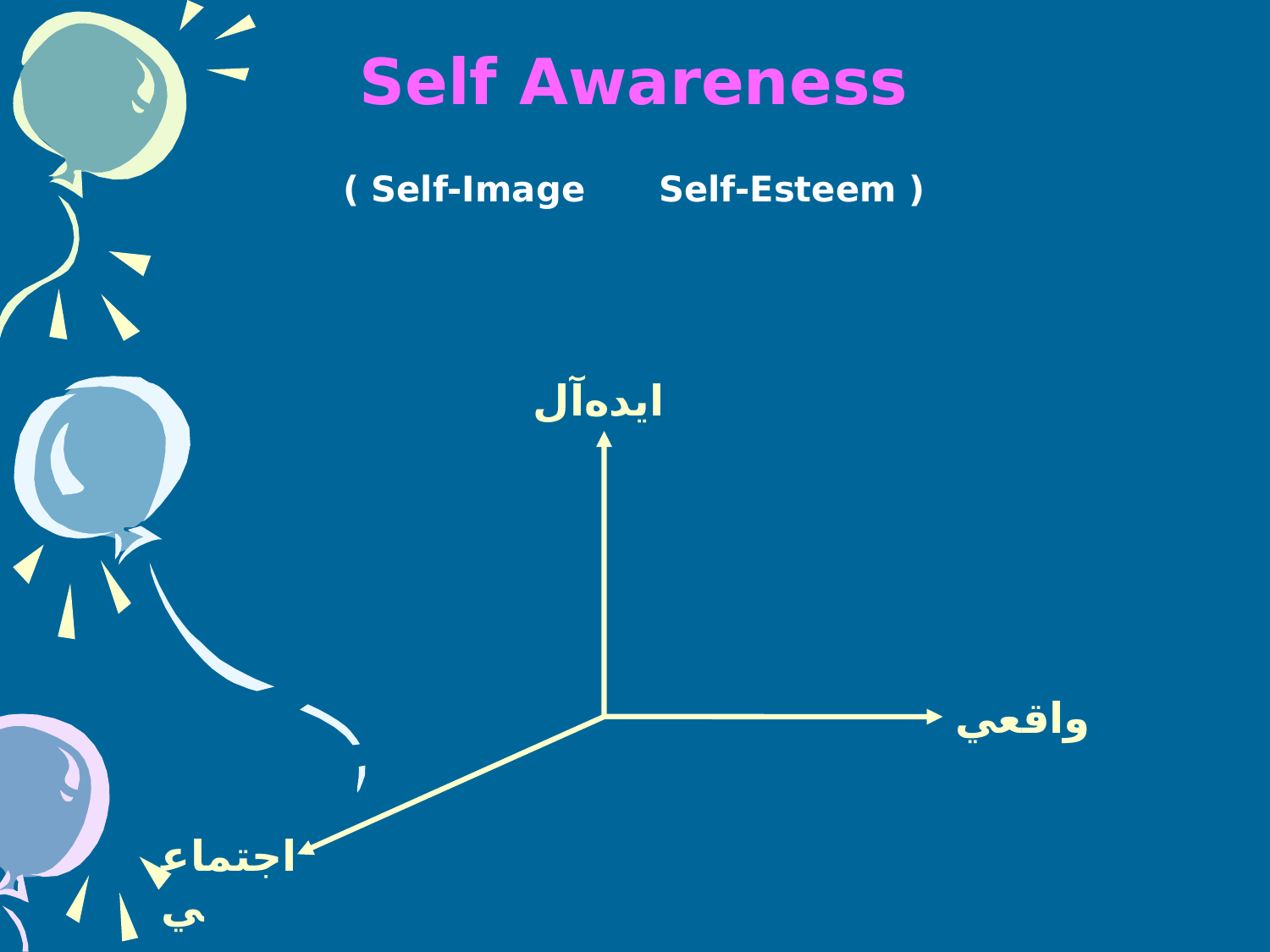

# Self Awareness ( Self-Image      Self-Esteem )
ايده‌آل

واقعي

اجتماعي